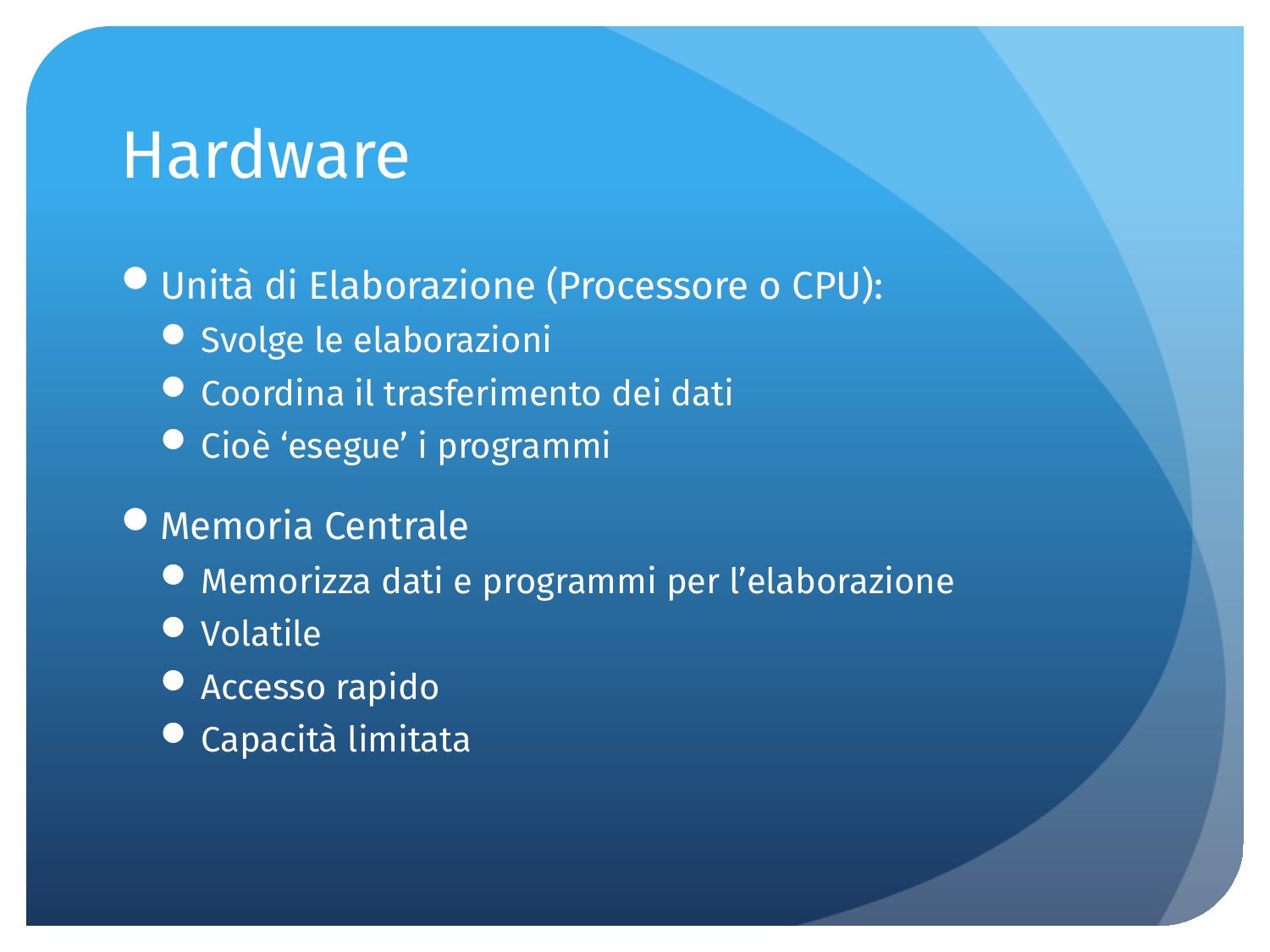

# Hardware
Unità di Elaborazione (Processore o CPU):
Svolge le elaborazioni
Coordina il trasferimento dei dati
Cioè ‘esegue’ i programmi
Memoria Centrale
Memorizza dati e programmi per l’elaborazione
Volatile
Accesso rapido
Capacità limitata